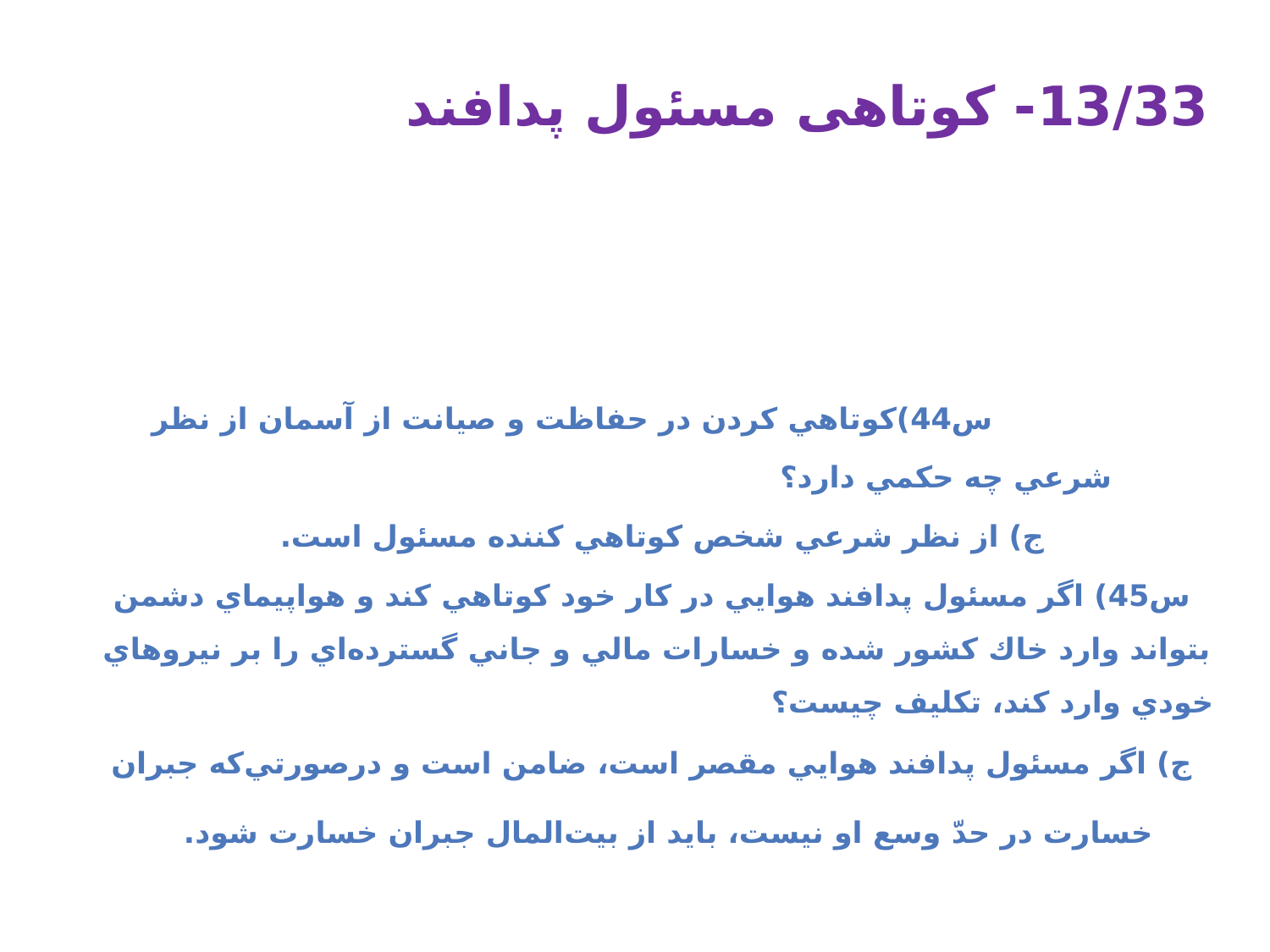

13/33- کوتاهی مسئول پدافند
         س44)كوتاهي كردن در حفاظت و صيانت از آسمان از نظر شرعي چه حكمي دارد؟
 ج) از نظر شرعي شخص كوتاهي كننده مسئول است.
 س45) اگر مسئول پدافند هوايي در كار خود كوتاهي كند و هواپيماي دشمن بتواند وارد خاك كشور شده و خسارات مالي و جاني گسترده‌اي را بر نيروهاي خودي وارد كند، تکلیف چیست؟
 ج) اگر مسئول پدافند هوايي مقصر است، ضامن است و درصورتي‌كه جبران خسارت در حدّ وسع او نيست، بايد از بيت‌المال جبران خسارت شود.